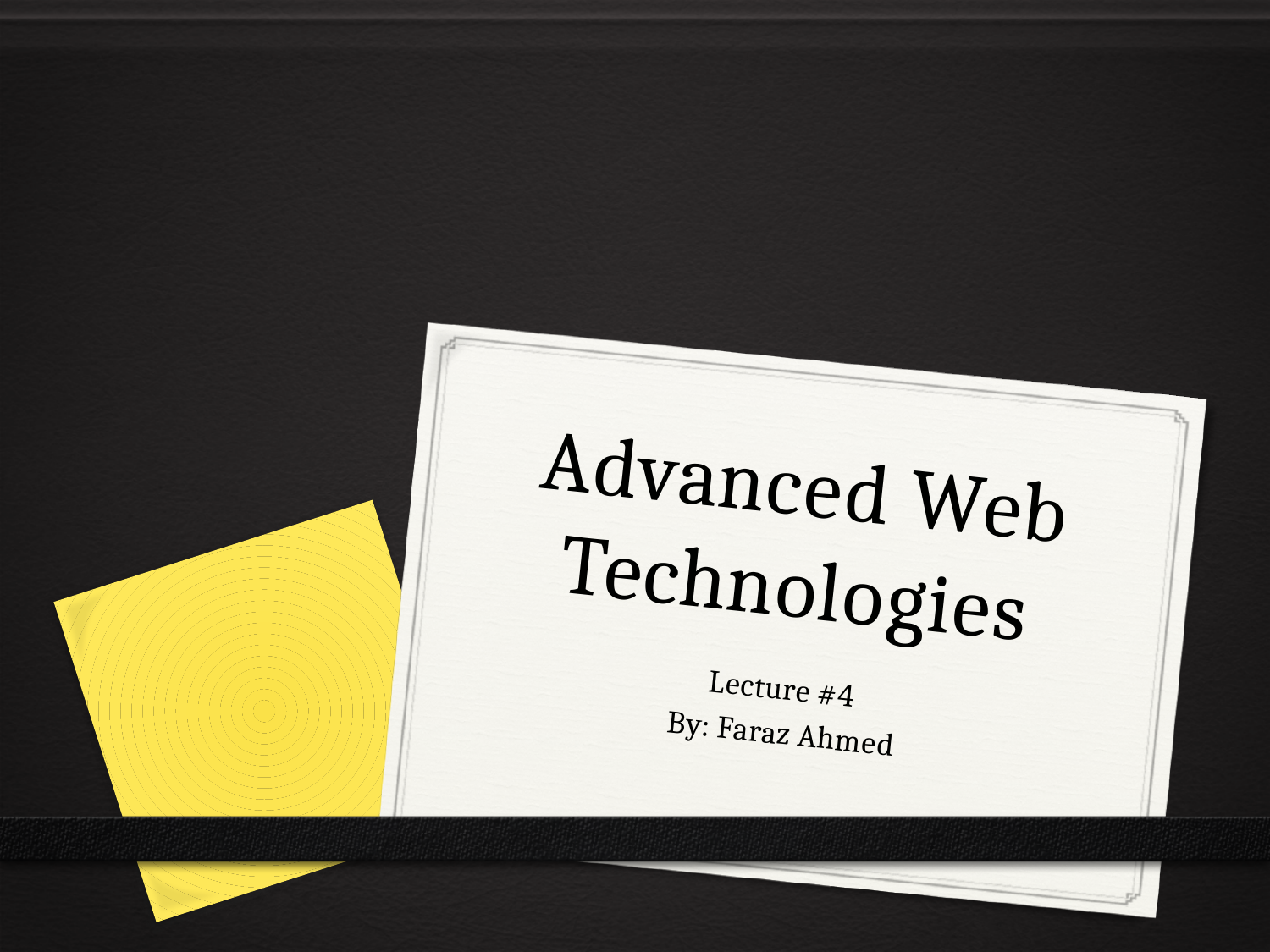

# Advanced Web Technologies
Lecture #4
By: Faraz Ahmed